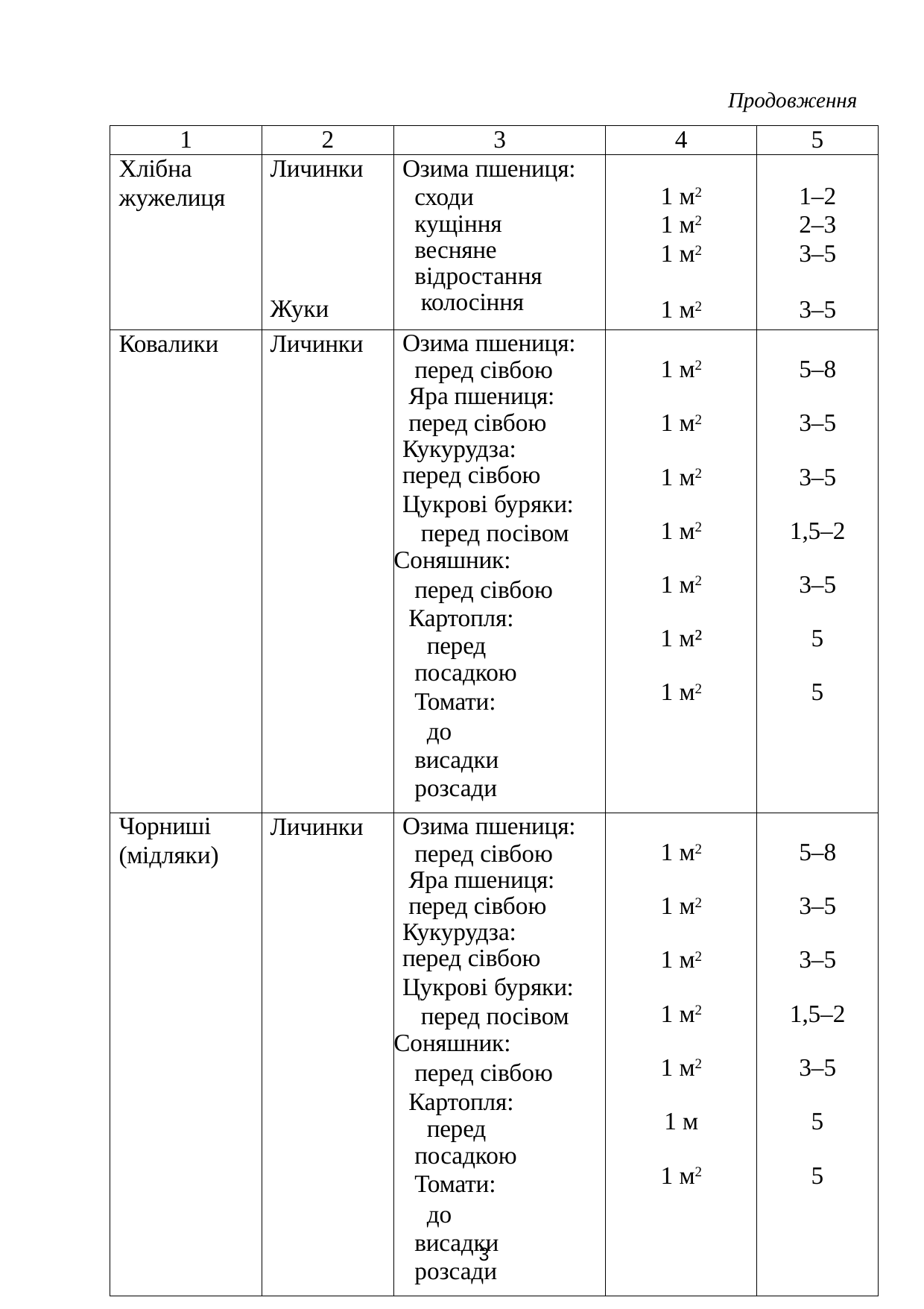

Продовження
| 1 | 2 | 3 | 4 | 5 |
| --- | --- | --- | --- | --- |
| Хлібна жужелиця | Личинки Жуки | Озима пшениця: сходи кущіння весняне відростання колосіння | 1 м2 1 м2 1 м2 1 м2 | 1–2 2–3 3–5 3–5 |
| Ковалики | Личинки | Озима пшениця: перед сівбою Яра пшениця: перед сівбою Кукурудза: перед сівбою Цукрові буряки: перед посівом Соняшник: перед сівбою Картопля: перед посадкою Томати: до висадки розсади | 1 м2 1 м2 1 м2 1 м2 1 м2 1 м² 1 м2 | 5–8 3–5 3–5 1,5–2 3–5 5 5 |
| Чорниші (мідляки) | Личинки | Озима пшениця: перед сівбою Яра пшениця: перед сівбою Кукурудза: перед сівбою Цукрові буряки: перед посівом Соняшник: перед сівбою Картопля: перед посадкою Томати: до висадки розсади | 1 м2 1 м2 1 м2 1 м2 1 м2 1 м 1 м2 | 5–8 3–5 3–5 1,5–2 3–5 5 5 |
3